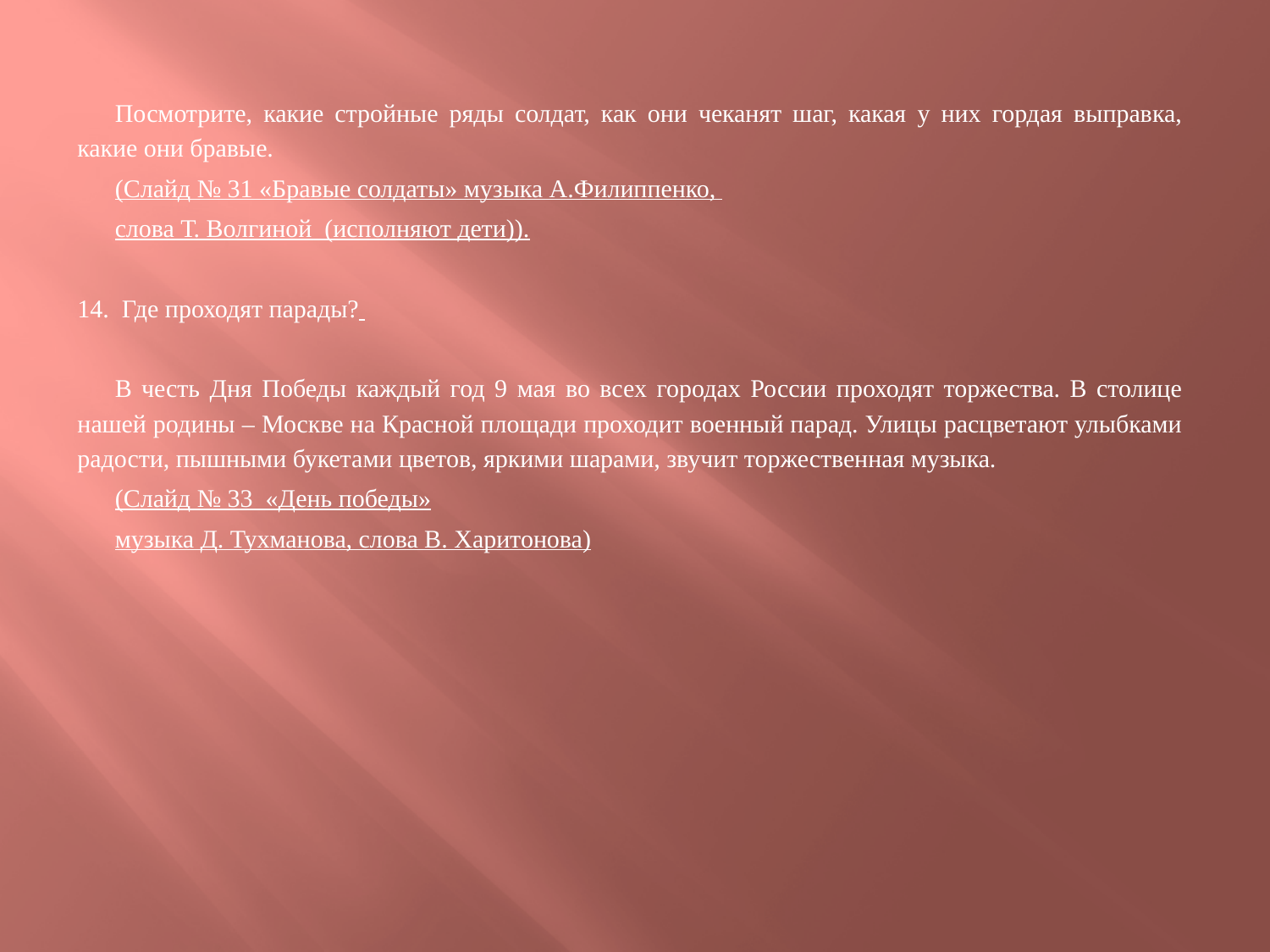

Посмотрите, какие стройные ряды солдат, как они чеканят шаг, какая у них гордая выправка, какие они бравые.
(Слайд № 31 «Бравые солдаты» музыка А.Филиппенко,
слова Т. Волгиной  (исполняют дети)).

14.  Где проходят парады?

В честь Дня Победы каждый год 9 мая во всех городах России проходят торжества. В столице нашей родины – Москве на Красной площади проходит военный парад. Улицы расцветают улыбками радости, пышными букетами цветов, яркими шарами, звучит торжественная музыка.
(Слайд № 33  «День победы»
музыка Д. Тухманова, слова В. Харитонова)